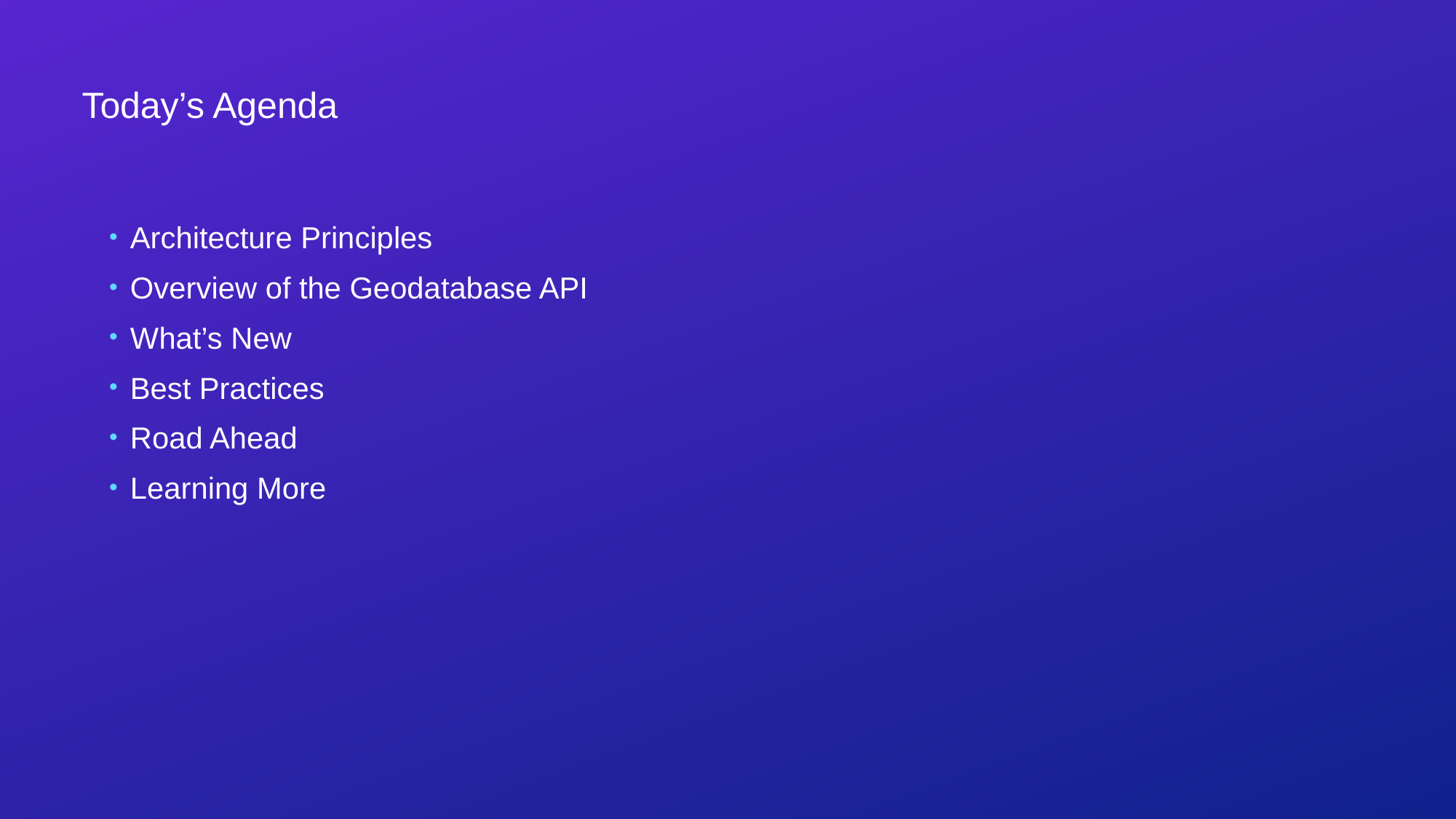

# Today’s Agenda
Architecture Principles
Overview of the Geodatabase API
What’s New
Best Practices
Road Ahead
Learning More